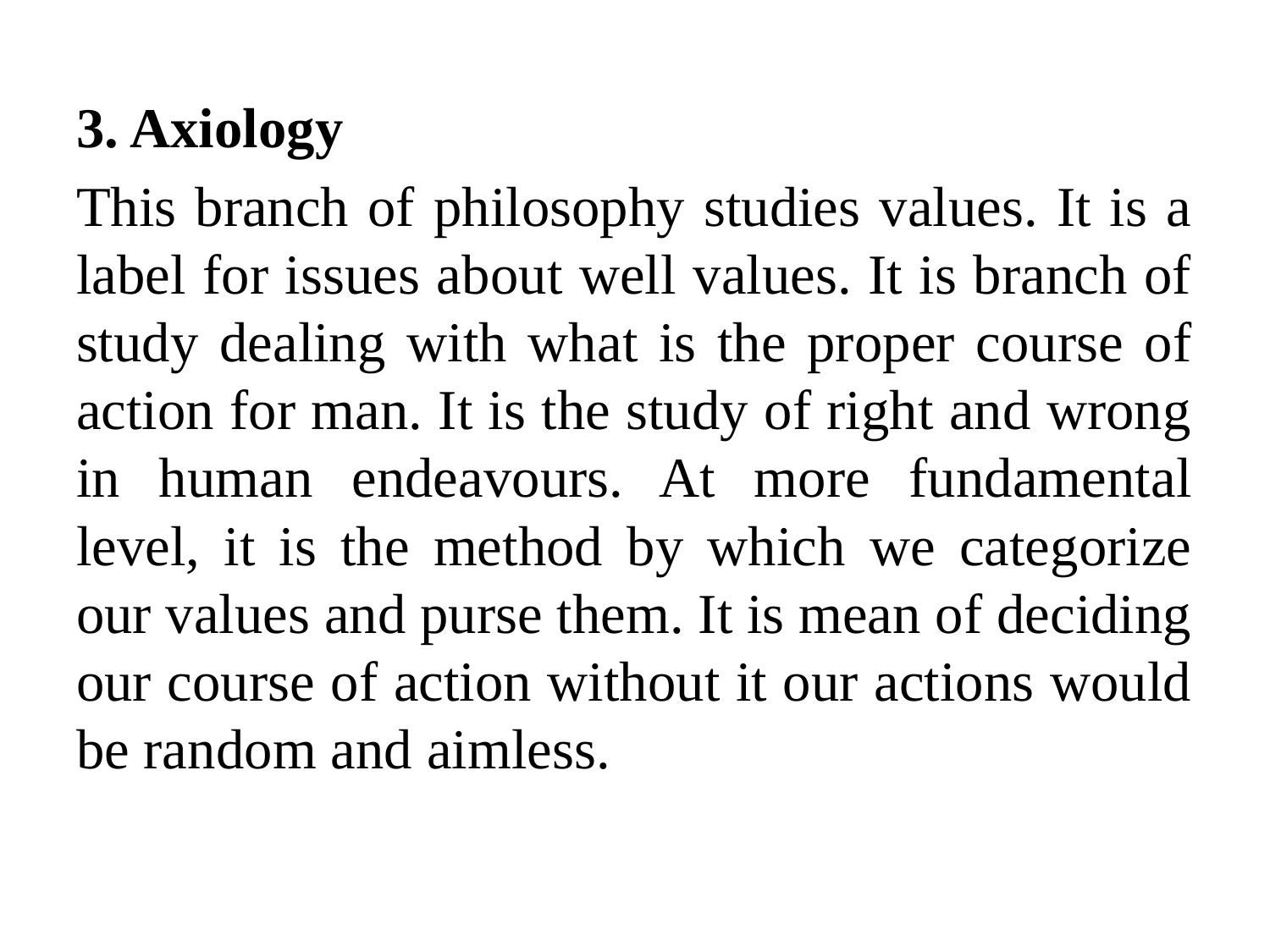

3. Axiology
This branch of philosophy studies values. It is a label for issues about well values. It is branch of study dealing with what is the proper course of action for man. It is the study of right and wrong in human endeavours. At more fundamental level, it is the method by which we categorize our values and purse them. It is mean of deciding our course of action without it our actions would be random and aimless.